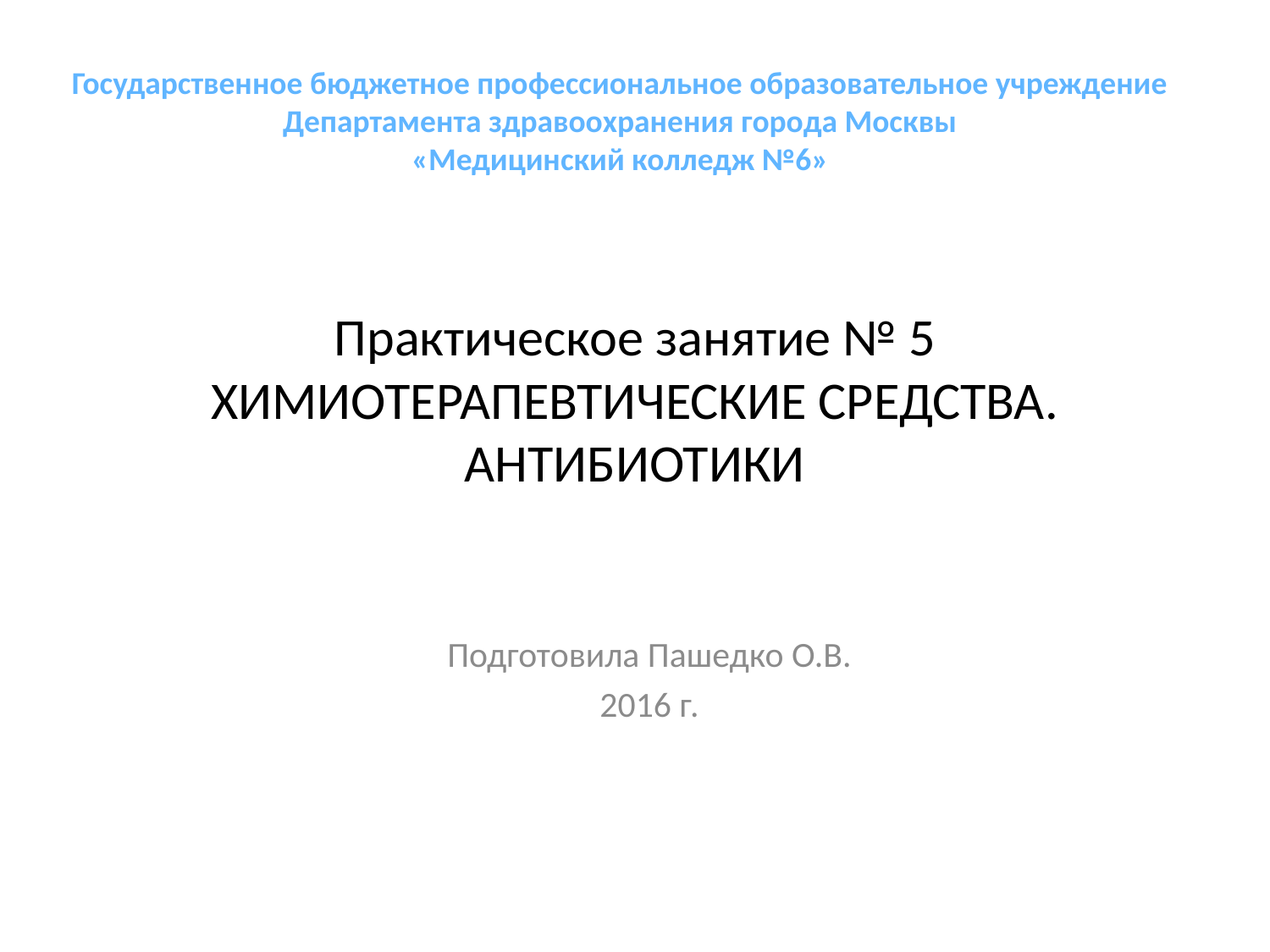

Государственное бюджетное профессиональное образовательное учреждение
Департамента здравоохранения города Москвы
«Медицинский колледж №6»

# Практическое занятие № 5 ХИМИОТЕРАПЕВТИЧЕСКИЕ СРЕДСТВА. АНТИБИОТИКИ
Подготовила Пашедко О.В.
2016 г.